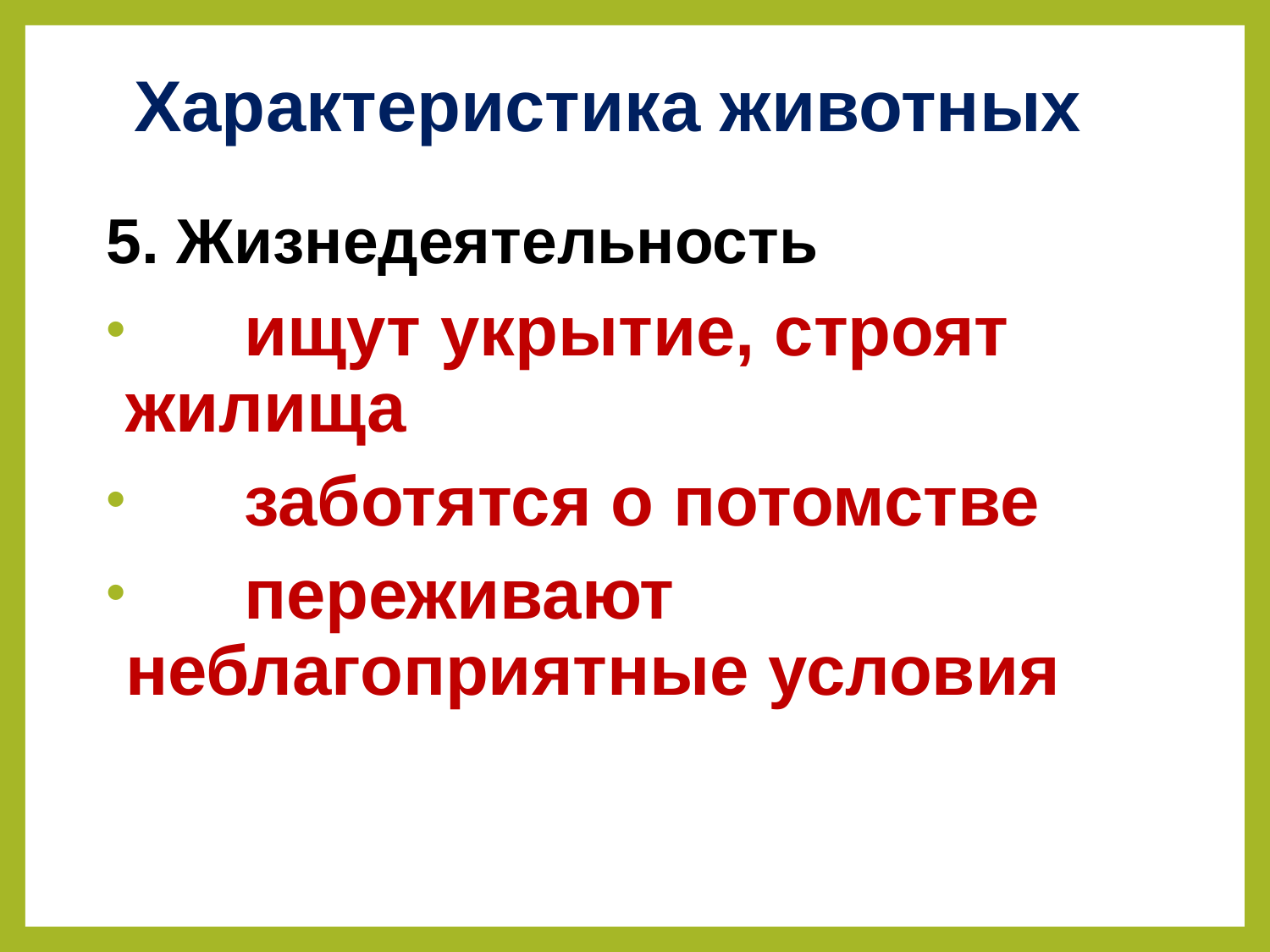

# Характеристика животных
5. Жизнедеятельность
      ищут укрытие, строят жилища
      заботятся о потомстве
      переживают неблагоприятные условия